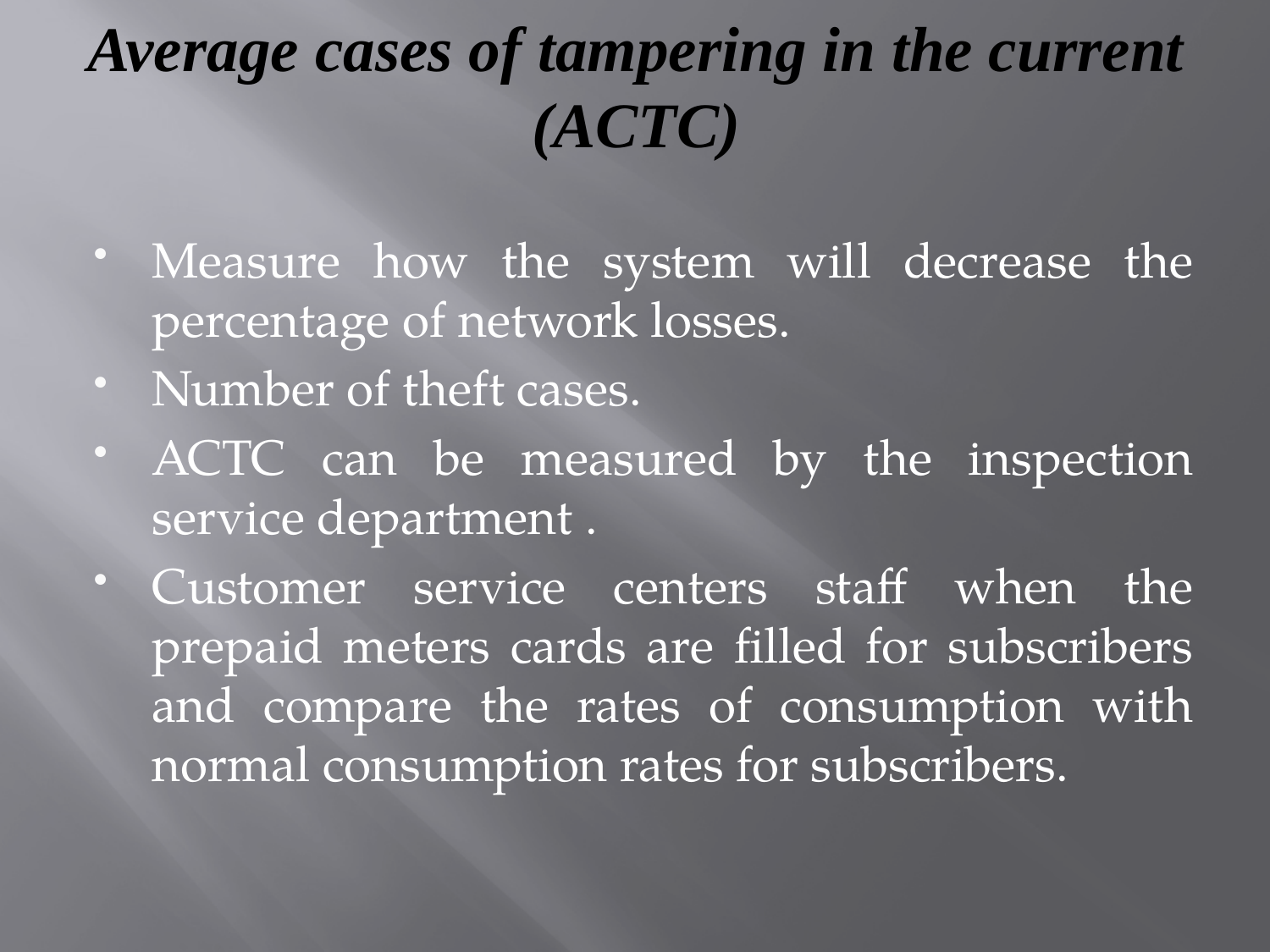

# Average cases of tampering in the current (ACTC)
Measure how the system will decrease the percentage of network losses.
Number of theft cases.
ACTC can be measured by the inspection service department .
Customer service centers staff when the prepaid meters cards are filled for subscribers and compare the rates of consumption with normal consumption rates for subscribers.